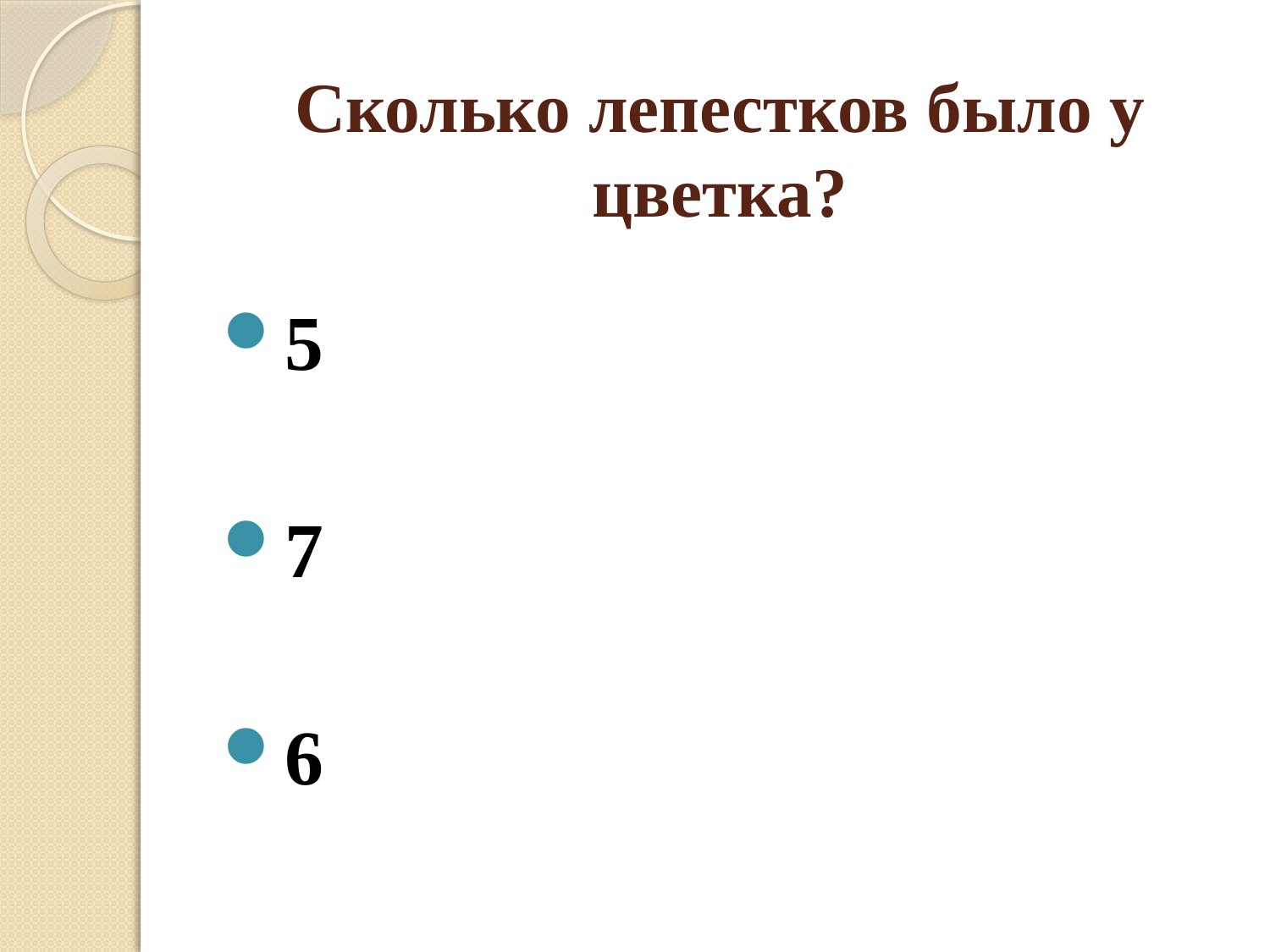

# Сколько лепестков было у цветка?
5

7

6